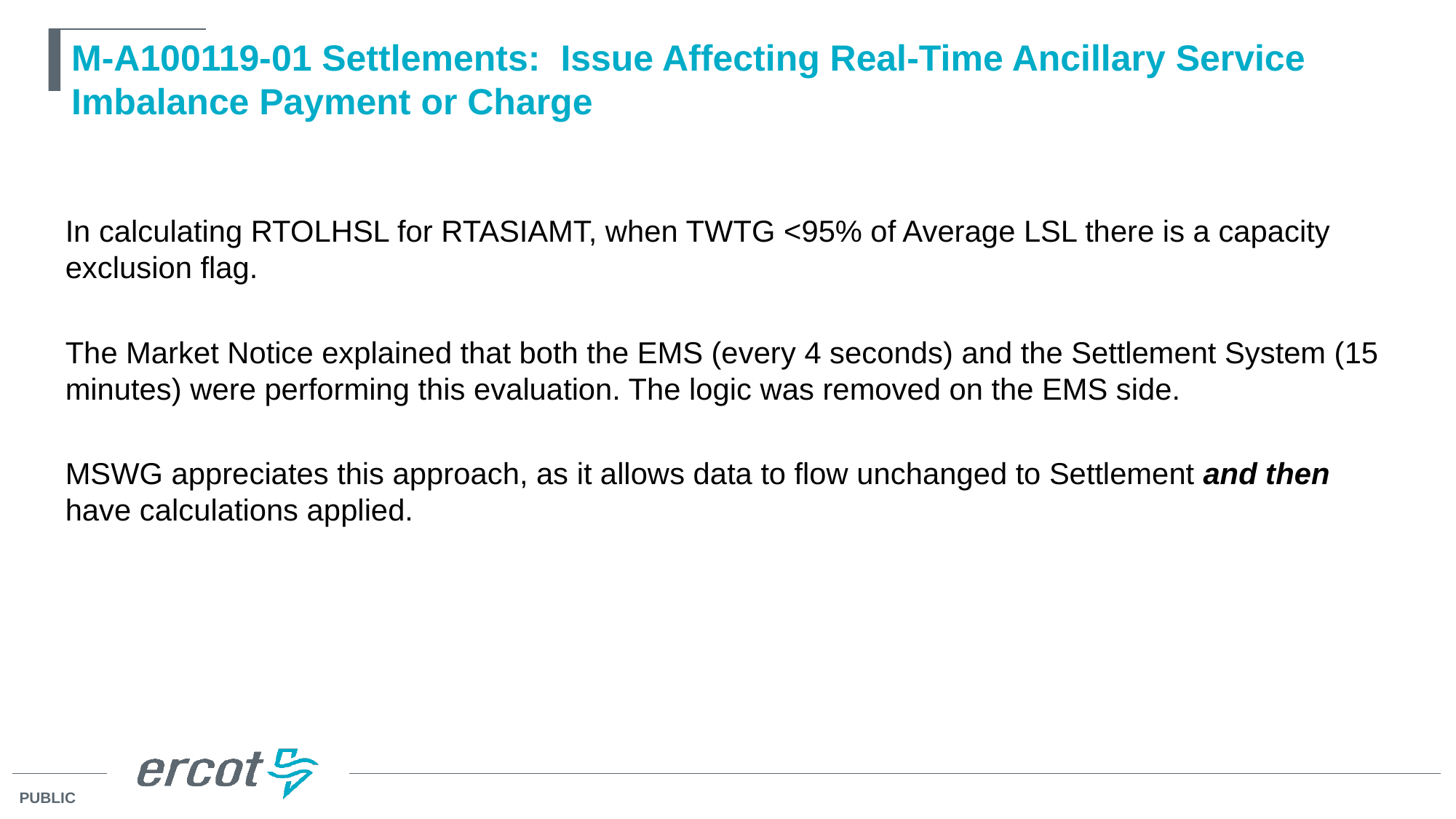

# M-A100119-01 Settlements:  Issue Affecting Real-Time Ancillary Service Imbalance Payment or Charge

In calculating RTOLHSL for RTASIAMT, when TWTG <95% of Average LSL there is a capacity exclusion flag.

The Market Notice explained that both the EMS (every 4 seconds) and the Settlement System (15 minutes) were performing this evaluation. The logic was removed on the EMS side.

MSWG appreciates this approach, as it allows data to flow unchanged to Settlement and then have calculations applied.